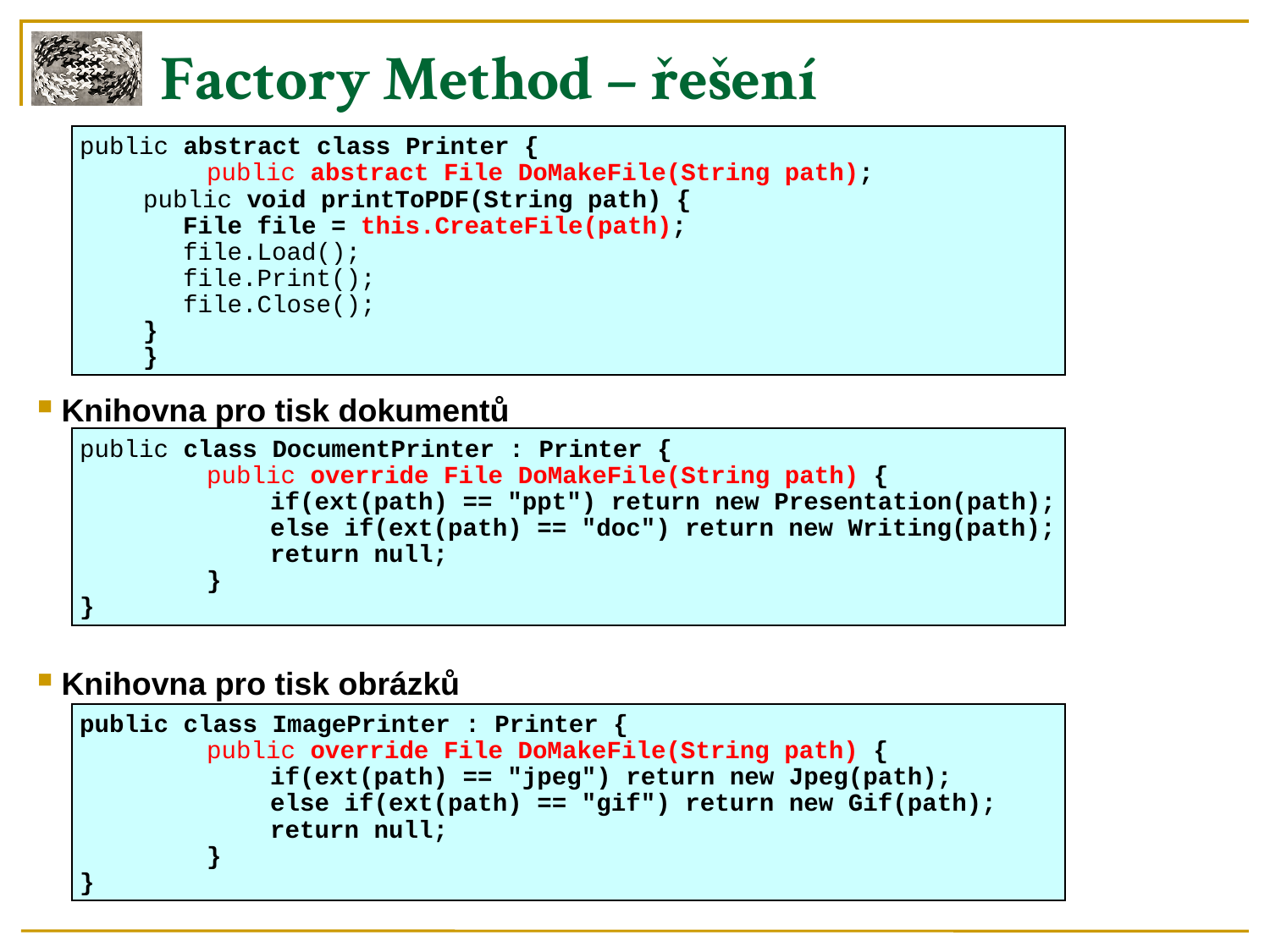

Factory Method – řešení
public abstract class Printer {
		public abstract File DoMakeFile(String path);
public void printToPDF(String path) {
	File file = this.CreateFile(path);
	file.Load();
	file.Print();
	file.Close();
}
}
Knihovna pro tisk dokumentů
public class DocumentPrinter : Printer {
		public override File DoMakeFile(String path) {
			if(ext(path) == "ppt") return new Presentation(path);
			else if(ext(path) == "doc") return new Writing(path);
			return null;
		}
}
Knihovna pro tisk obrázků
public class ImagePrinter : Printer {
		public override File DoMakeFile(String path) {
			if(ext(path) == "jpeg") return new Jpeg(path);
			else if(ext(path) == "gif") return new Gif(path);
			return null;
		}
}